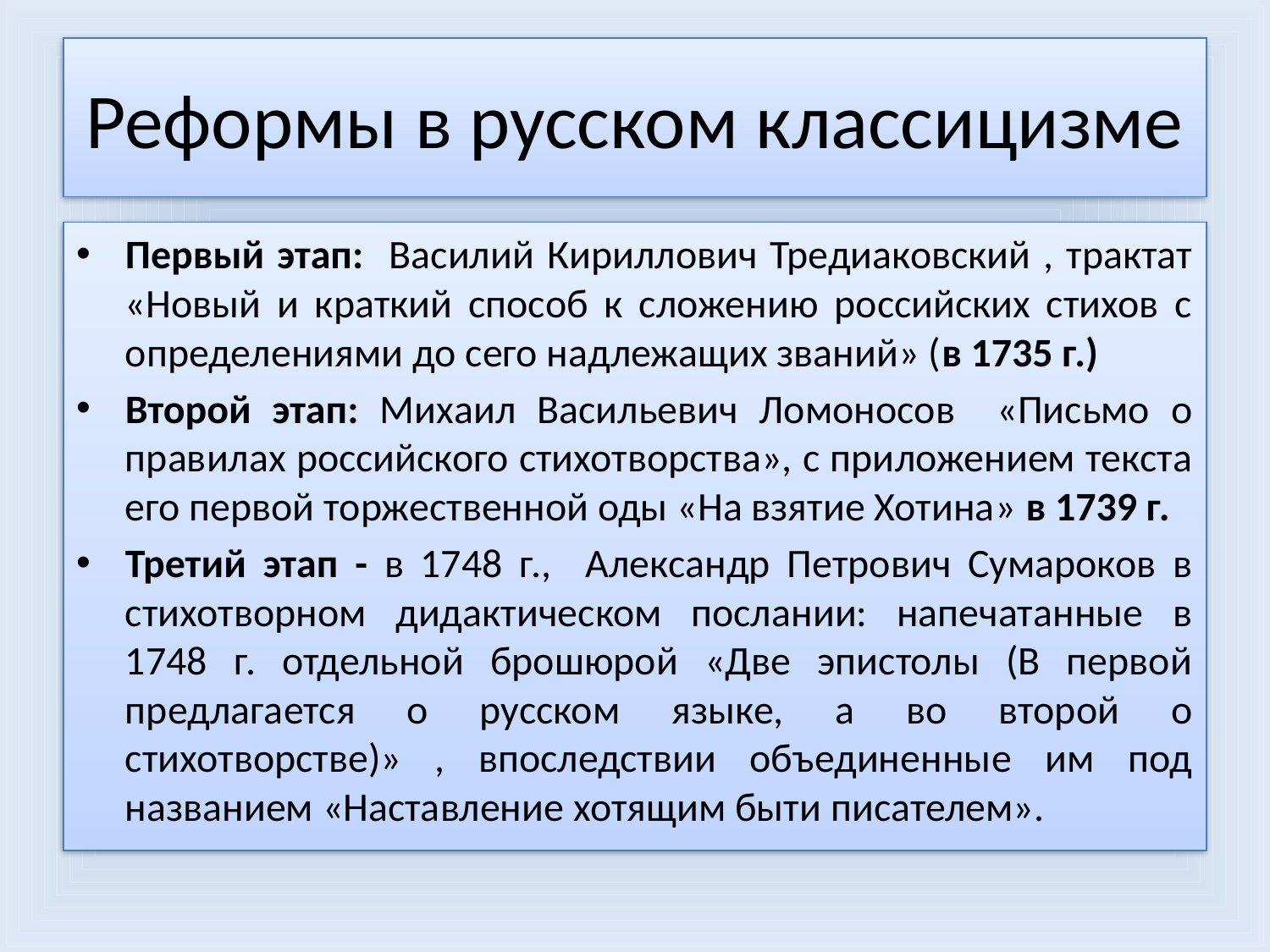

# Реформы в русском классицизме
Первый этап:  Василий Кириллович Тредиаковский , трактат «Новый и краткий способ к сложению российских стихов с определениями до сего надлежащих званий» (в 1735 г.)
Второй этап: Михаил Васильевич Ломоносов  «Письмо о правилах российского стихотворства», с приложением текста его первой торжественной оды «На взятие Хотина» в 1739 г.
Третий этап - в 1748 г.,  Александр Петрович Сумароков в стихотворном дидактическом послании: напечатанные в 1748 г. отдельной брошюрой «Две эпистолы (В первой предлагается о русском языке, а во второй о стихотворстве)» , впоследствии объединенные им под названием «Наставление хотящим быти писателем».